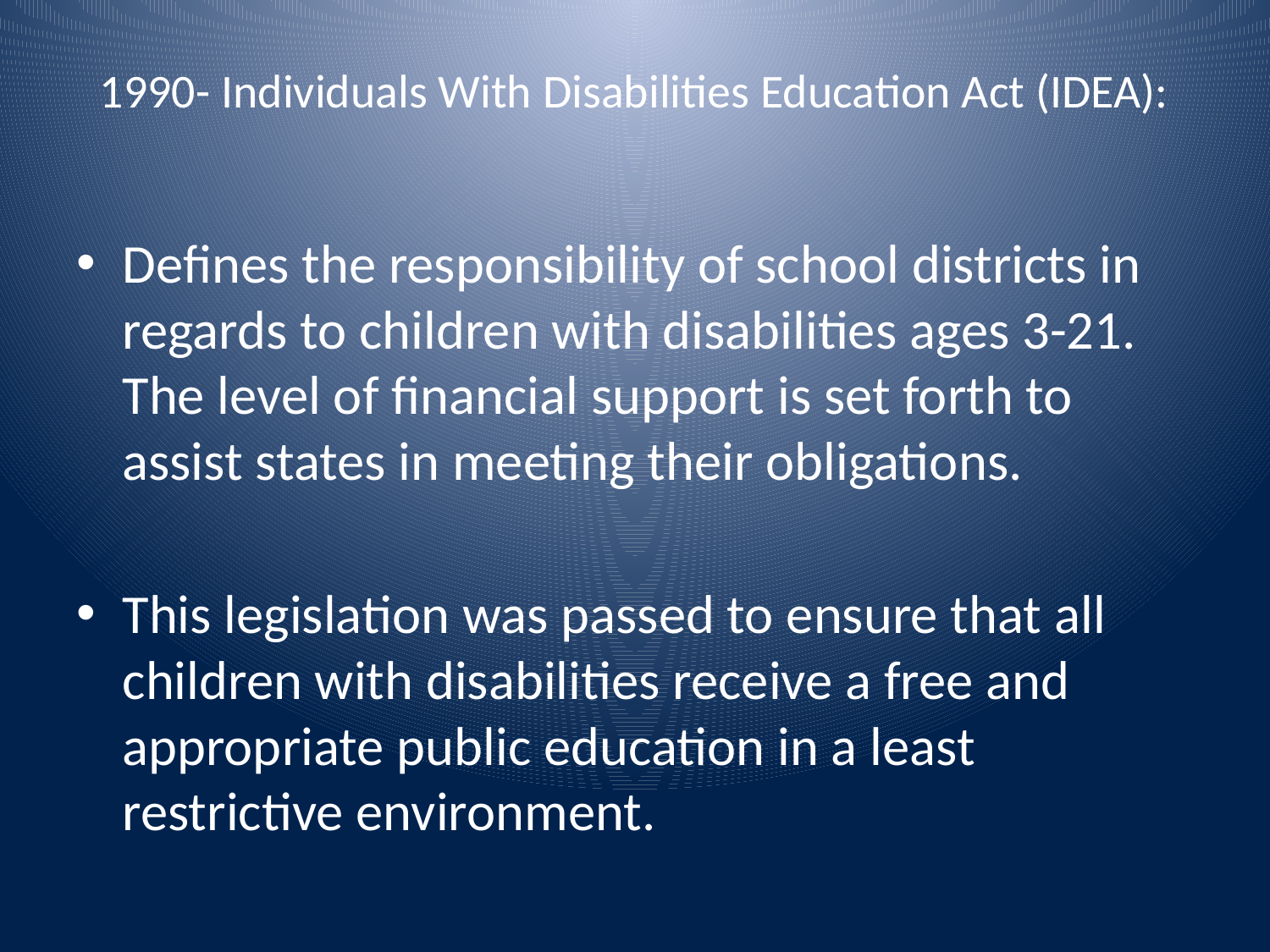

# 1990- Individuals With Disabilities Education Act (IDEA):
Defines the responsibility of school districts in regards to children with disabilities ages 3-21. The level of financial support is set forth to assist states in meeting their obligations.

This legislation was passed to ensure that all children with disabilities receive a free and appropriate public education in a least restrictive environment.